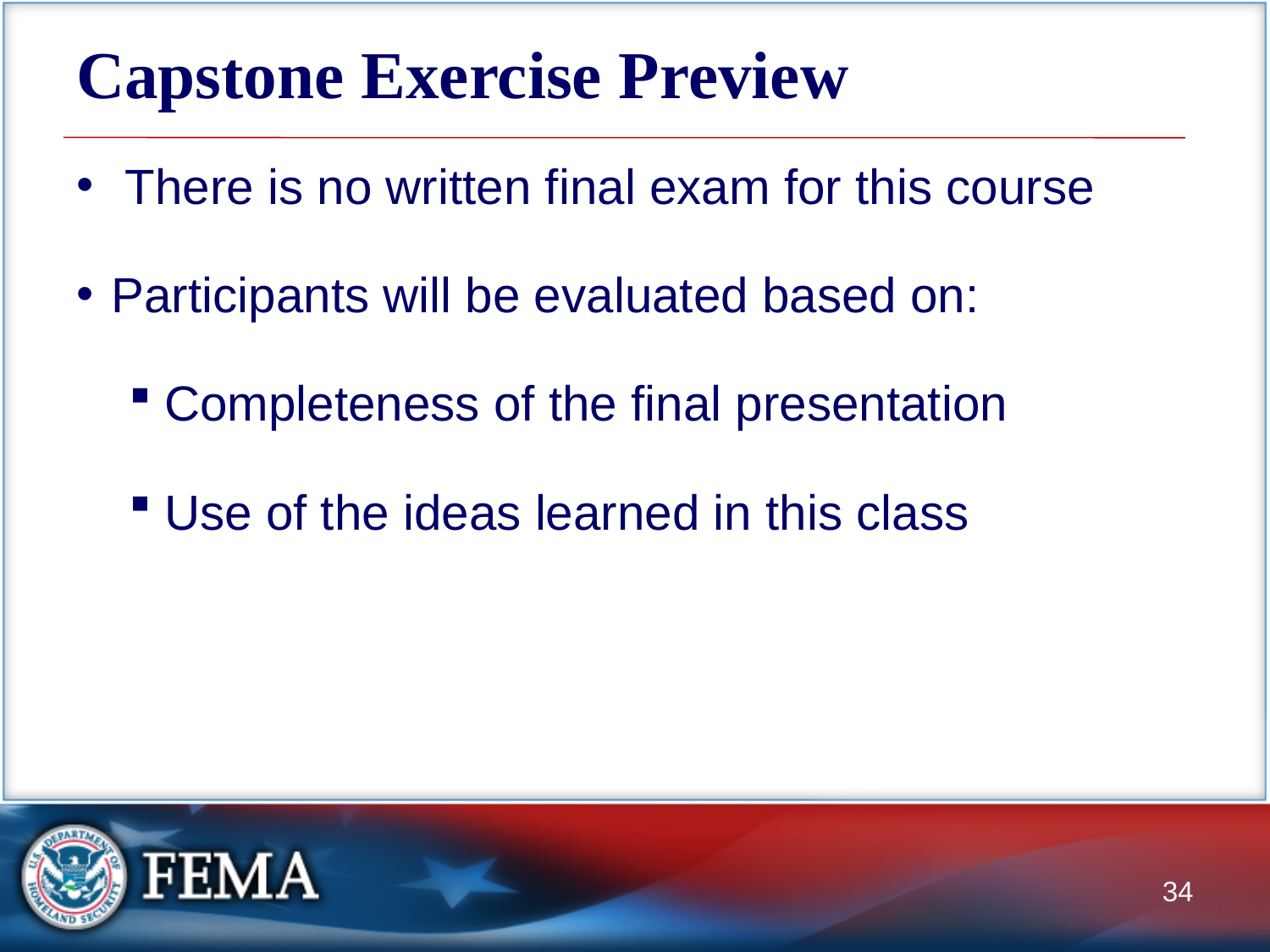

# Capstone Exercise Preview
 There is no written final exam for this course
Participants will be evaluated based on:
Completeness of the final presentation
Use of the ideas learned in this class
34